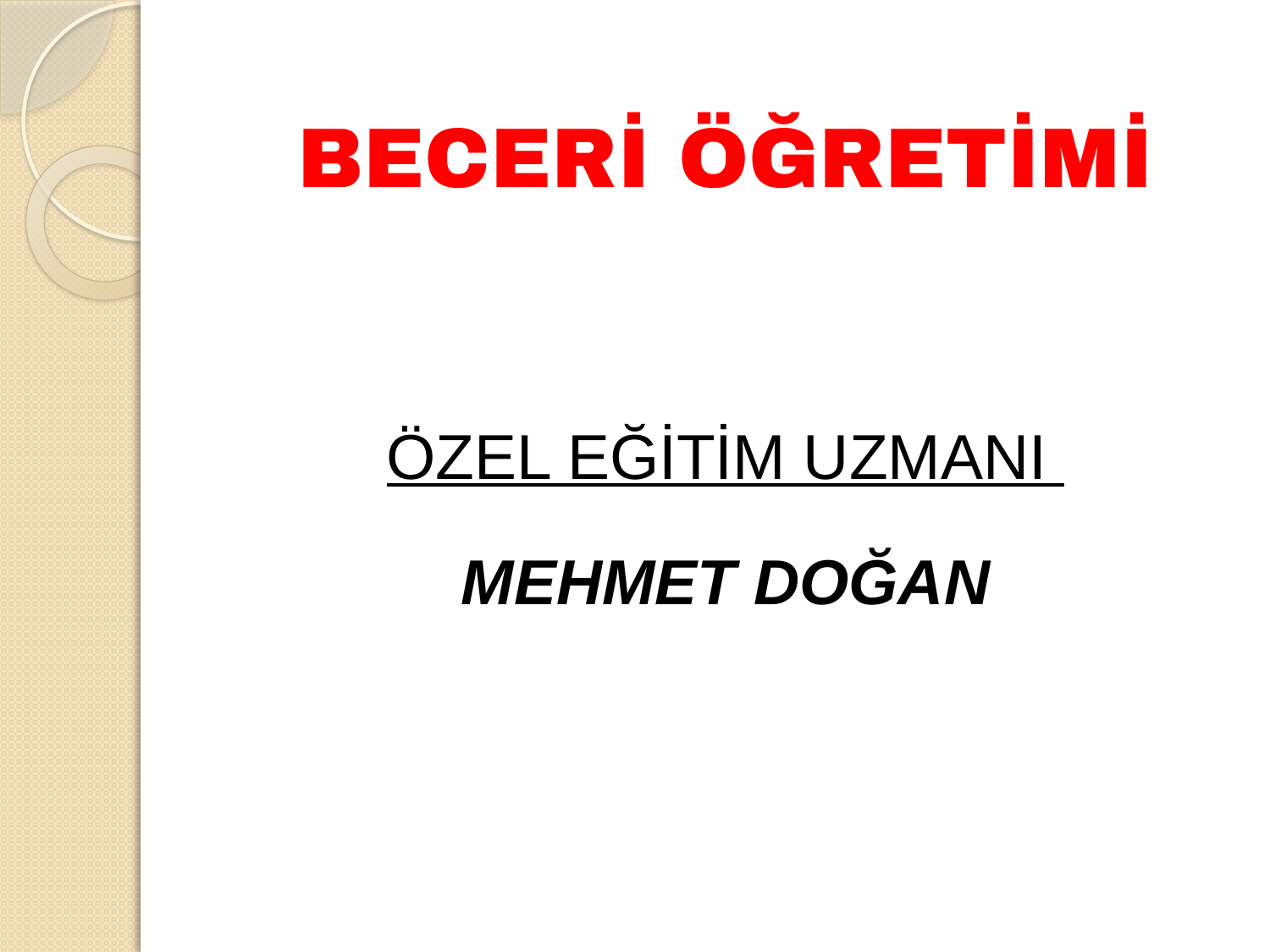

BECERİ ÖĞRETİMİ

ÖZEL EĞİTİM UZMANI
MEHMET DOĞAN